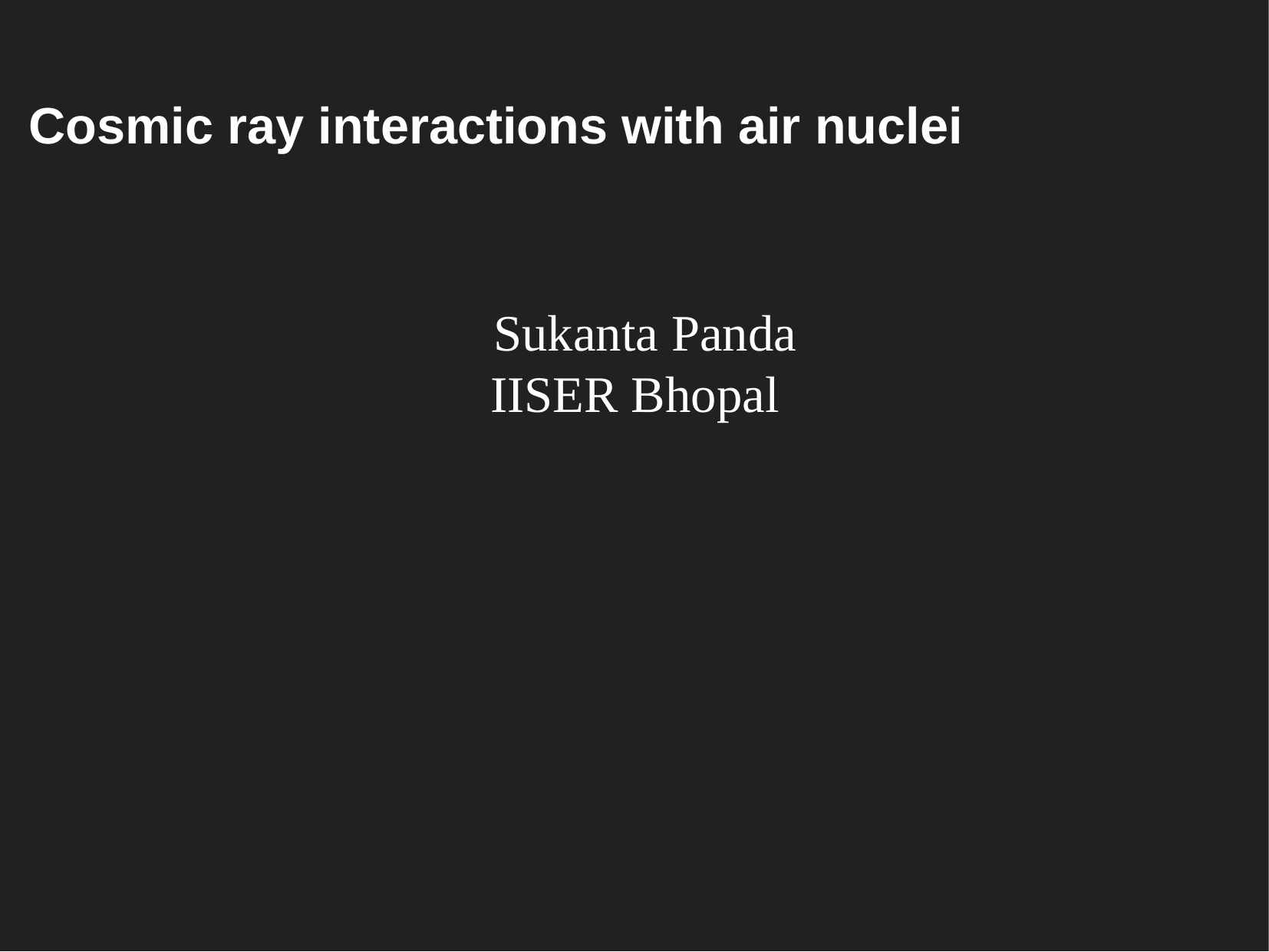

Cosmic ray interactions with air nuclei

                                                     Sukanta Panda
                                 IISER Bhopal